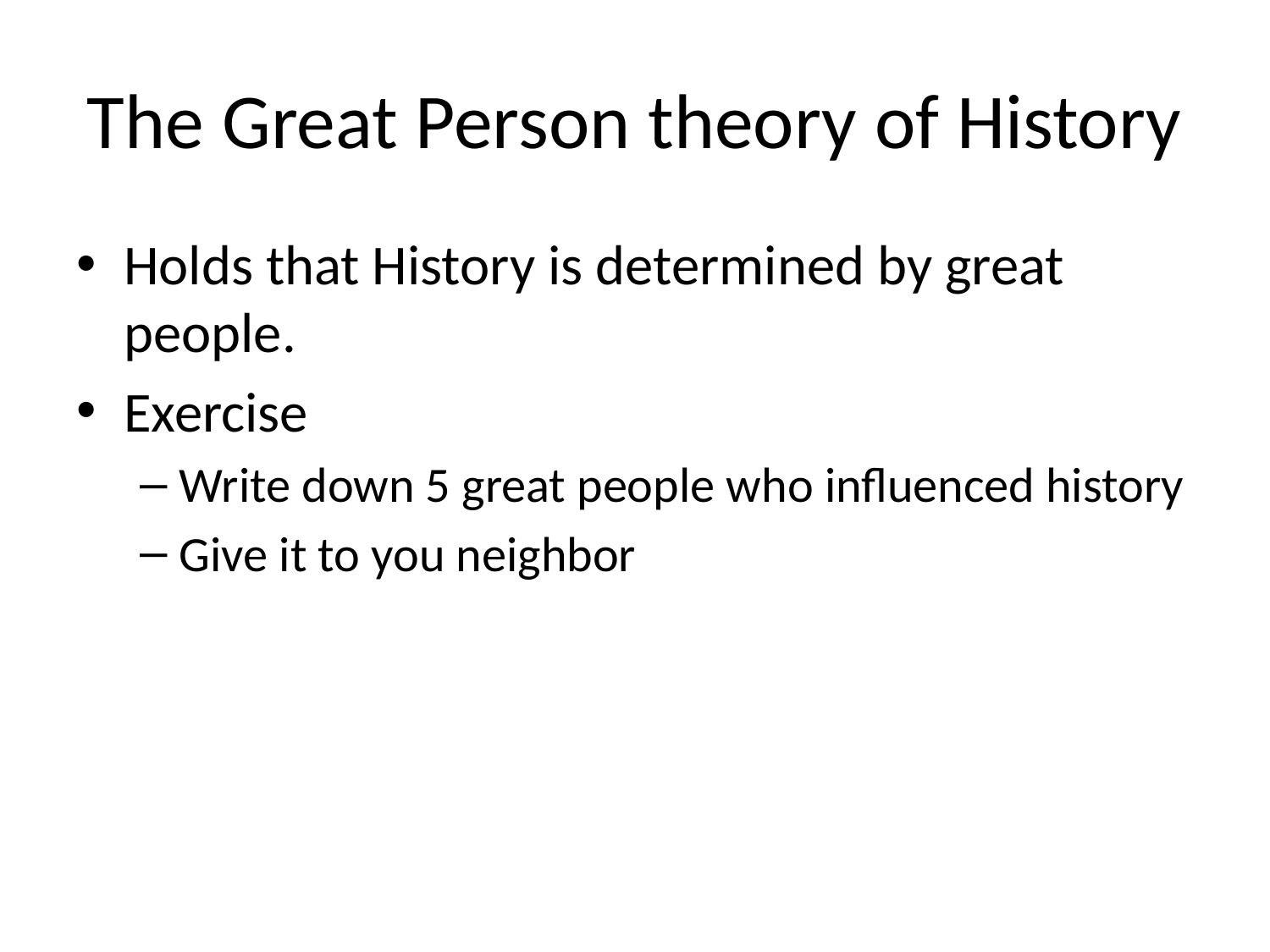

# The Great Person theory of History
Holds that History is determined by great people.
Exercise
Write down 5 great people who influenced history
Give it to you neighbor